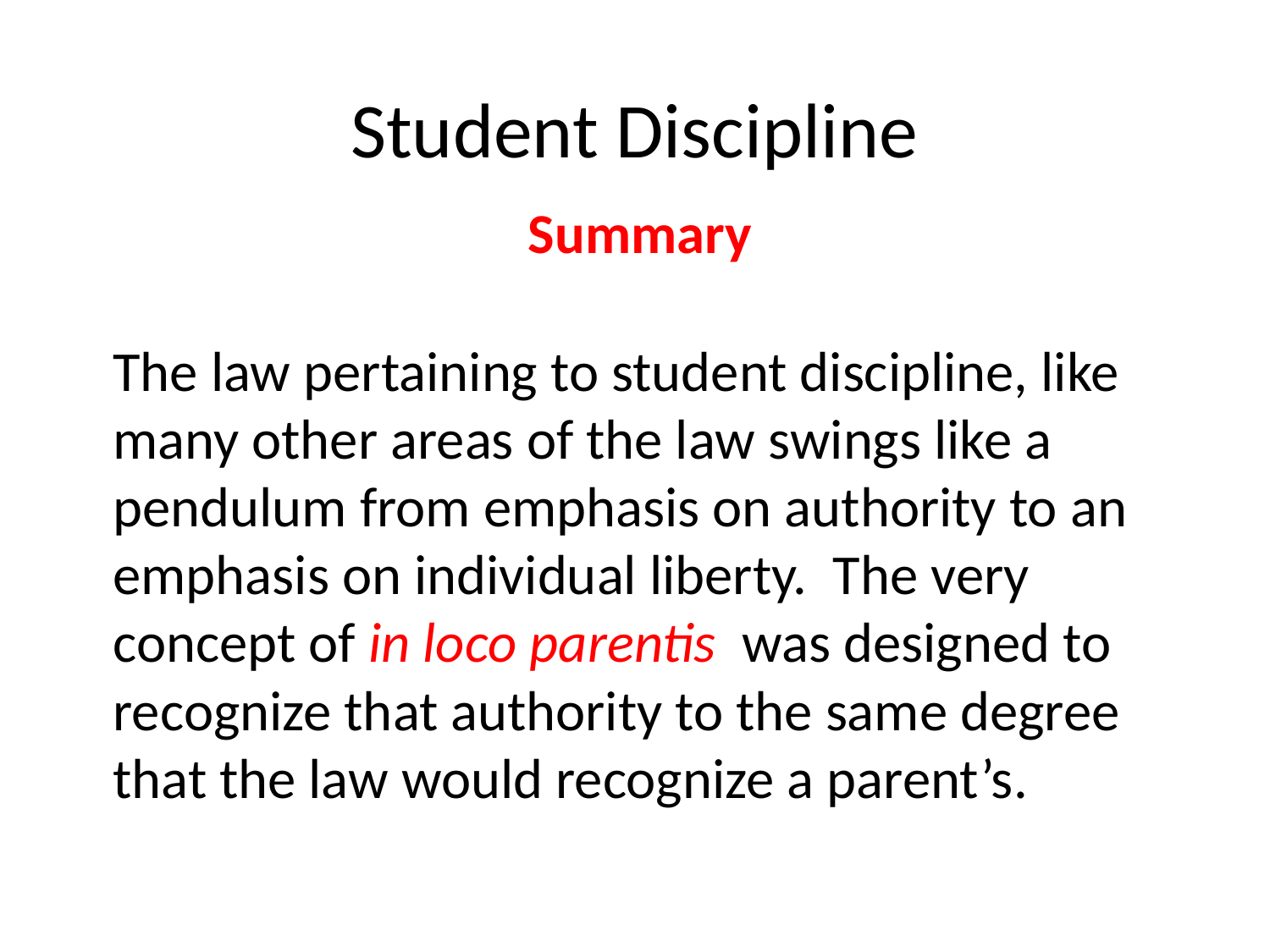

# Student Discipline
Summary

The law pertaining to student discipline, like many other areas of the law swings like a pendulum from emphasis on authority to an emphasis on individual liberty.  The very concept of in loco parentis  was designed to recognize that authority to the same degree that the law would recognize a parent’s.